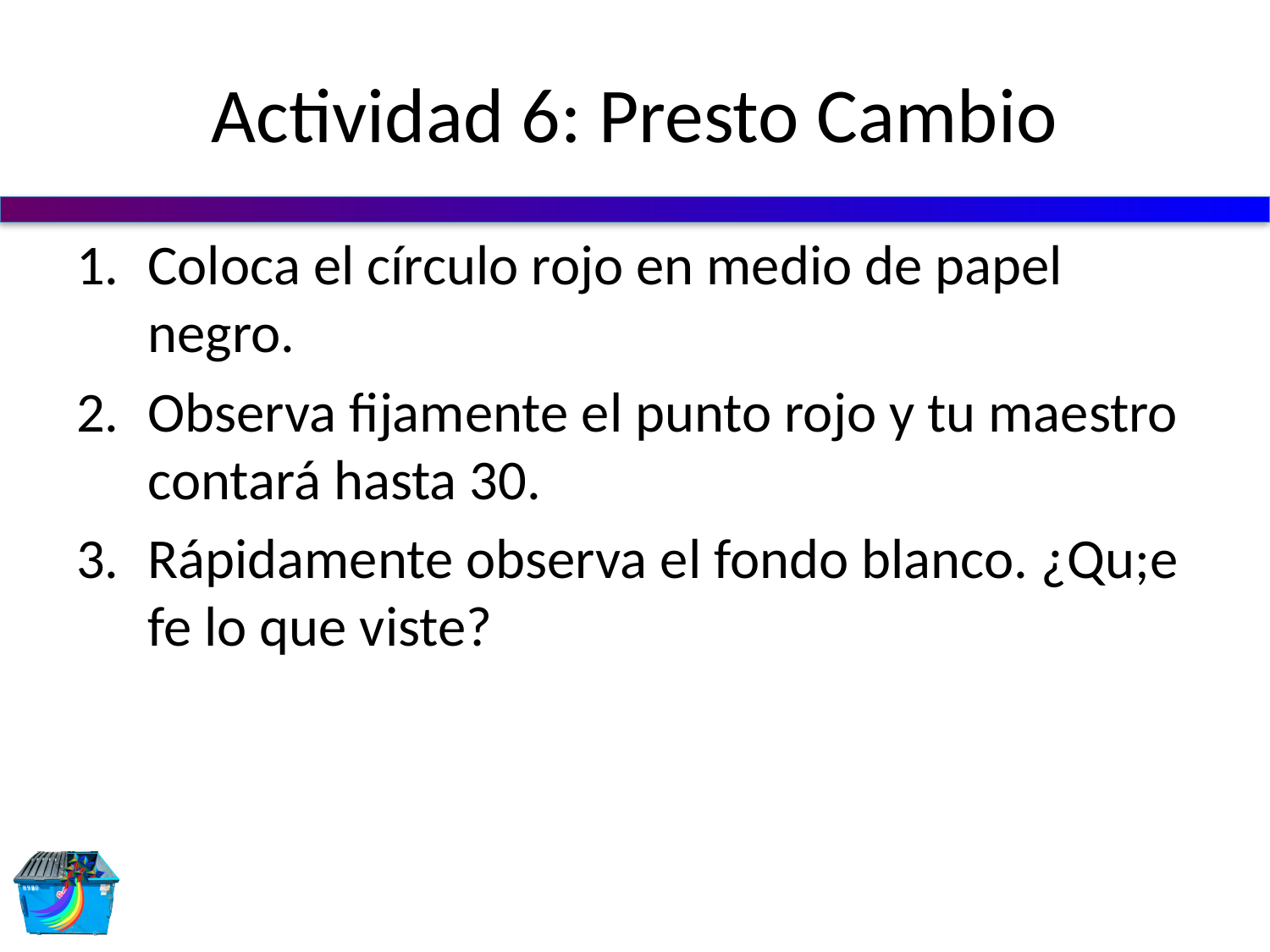

# Actividad 6: Presto Cambio
Coloca el círculo rojo en medio de papel negro.
Observa fijamente el punto rojo y tu maestro contará hasta 30.
Rápidamente observa el fondo blanco. ¿Qu;e fe lo que viste?